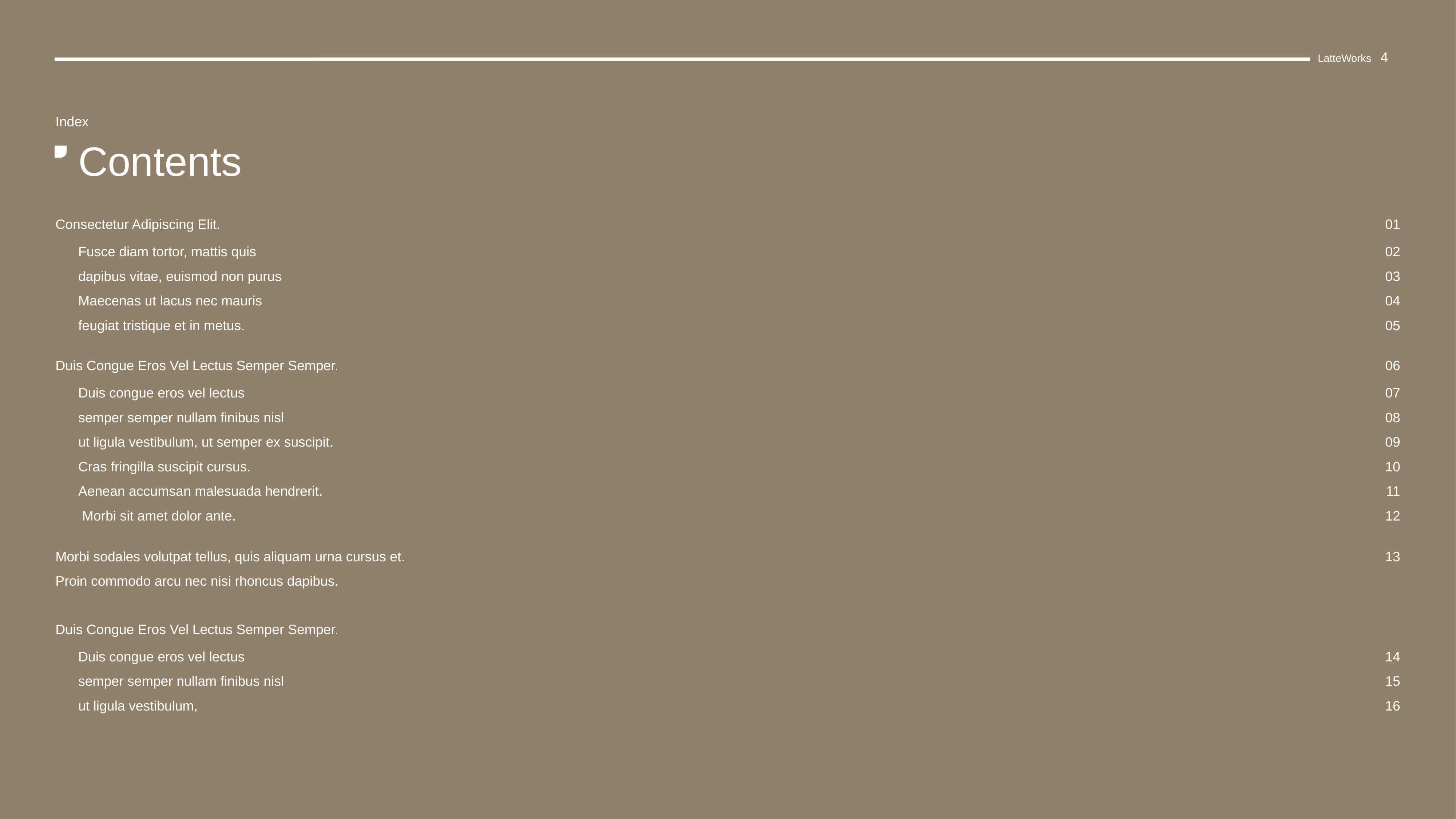

LatteWorks   4
Index
Contents

Consectetur Adipiscing Elit.
01
Fusce diam tortor, mattis quis
dapibus vitae, euismod non purus
Maecenas ut lacus nec mauris
feugiat tristique et in metus.
02
03
04
05
Duis Congue Eros Vel Lectus Semper Semper.
06
Duis congue eros vel lectus
semper semper nullam finibus nisl
ut ligula vestibulum, ut semper ex suscipit.
Cras fringilla suscipit cursus.
Aenean accumsan malesuada hendrerit.
 Morbi sit amet dolor ante.
07
08
09
10
11
12
Morbi sodales volutpat tellus, quis aliquam urna cursus et.
Proin commodo arcu nec nisi rhoncus dapibus.
13
Duis Congue Eros Vel Lectus Semper Semper.
Duis congue eros vel lectus
semper semper nullam finibus nisl
ut ligula vestibulum,
14
15
16